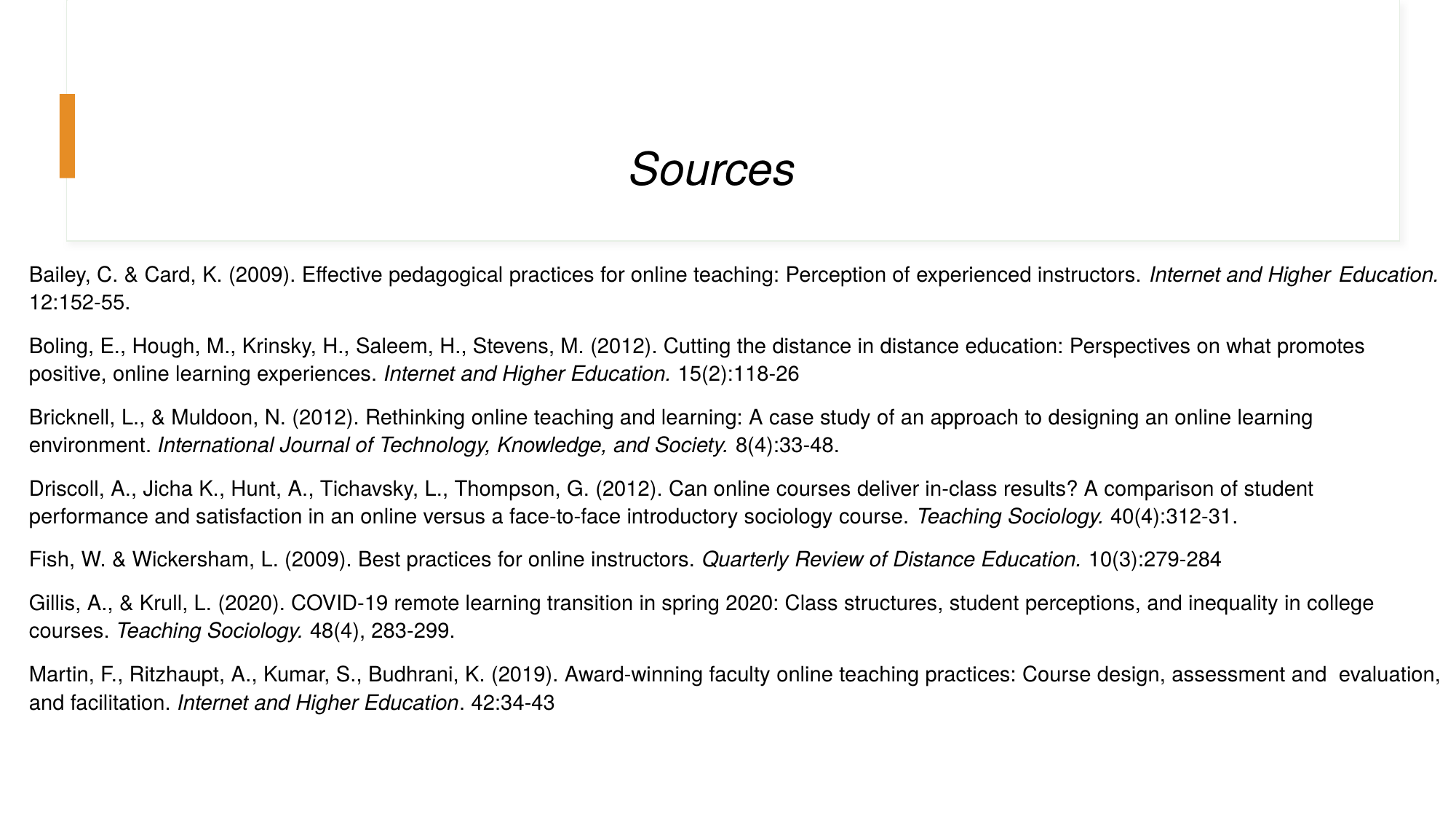

Sources
Bailey, C. & Card, K. (2009). Effective pedagogical practices for online teaching: Perception of experienced instructors. Internet and Higher 	Education. 12:152-55.
Boling, E., Hough, M., Krinsky, H., Saleem, H., Stevens, M. (2012). Cutting the distance in distance education: Perspectives on what promotes 	positive, online learning experiences. Internet and Higher Education. 15(2):118-26
Bricknell, L., & Muldoon, N. (2012). Rethinking online teaching and learning: A case study of an approach to designing an online learning 	environment. International Journal of Technology, Knowledge, and Society. 8(4):33-48.
Driscoll, A., Jicha K., Hunt, A., Tichavsky, L., Thompson, G. (2012). Can online courses deliver in-class results? A comparison of student 	performance and satisfaction in an online versus a face-to-face introductory sociology course. Teaching Sociology. 40(4):312-31.
Fish, W. & Wickersham, L. (2009). Best practices for online instructors. Quarterly Review of Distance Education. 10(3):279-284
Gillis, A., & Krull, L. (2020). COVID-19 remote learning transition in spring 2020: Class structures, student perceptions, and inequality in college 	courses. Teaching Sociology. 48(4), 283-299.
Martin, F., Ritzhaupt, A., Kumar, S., Budhrani, K. (2019). Award-winning faculty online teaching practices: Course design, assessment and 	evaluation, and facilitation. Internet and Higher Education. 42:34-43